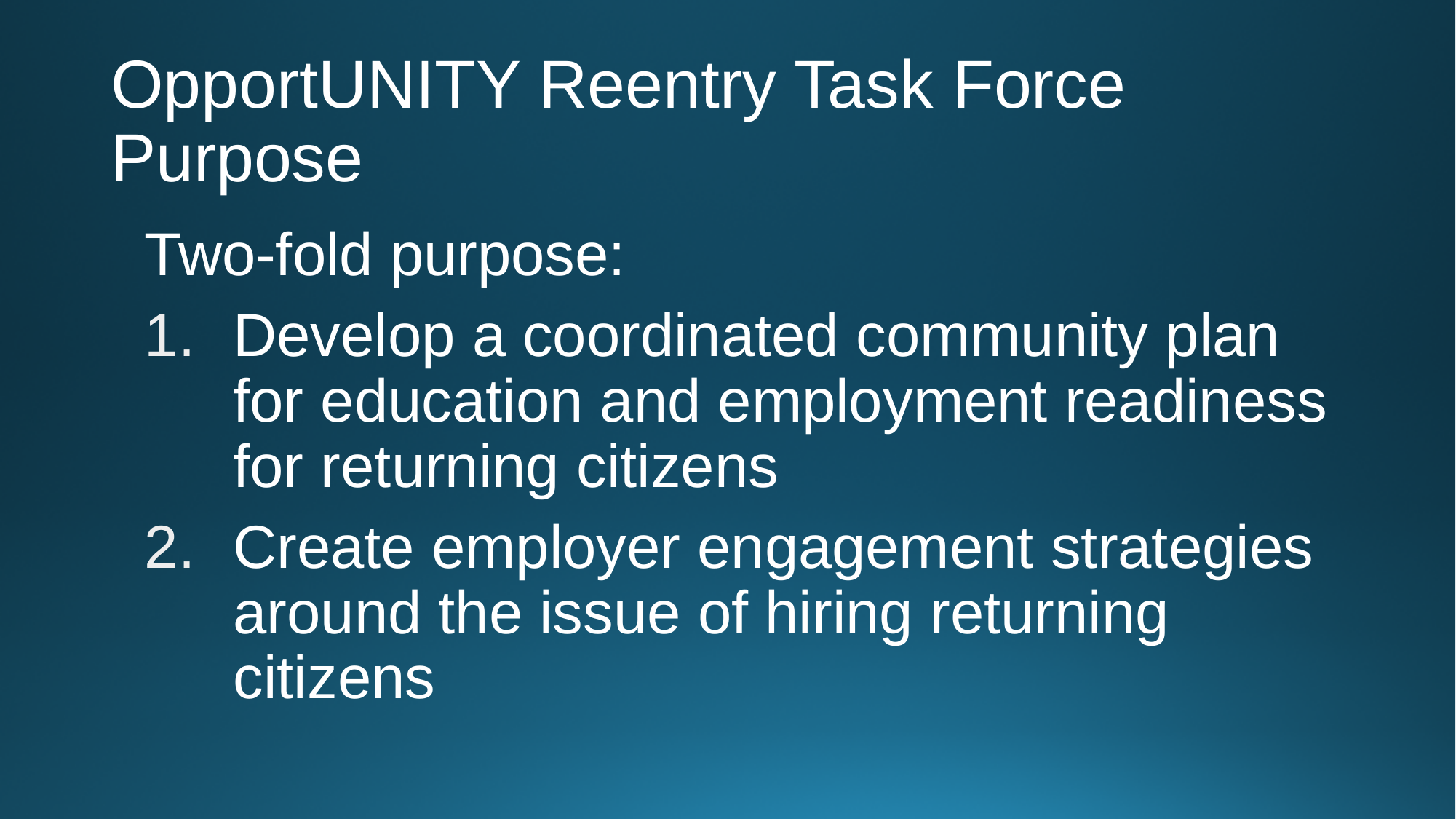

# OpportUNITY Reentry Task Force Purpose
Two-fold purpose:
Develop a coordinated community plan for education and employment readiness for returning citizens
Create employer engagement strategies around the issue of hiring returning citizens